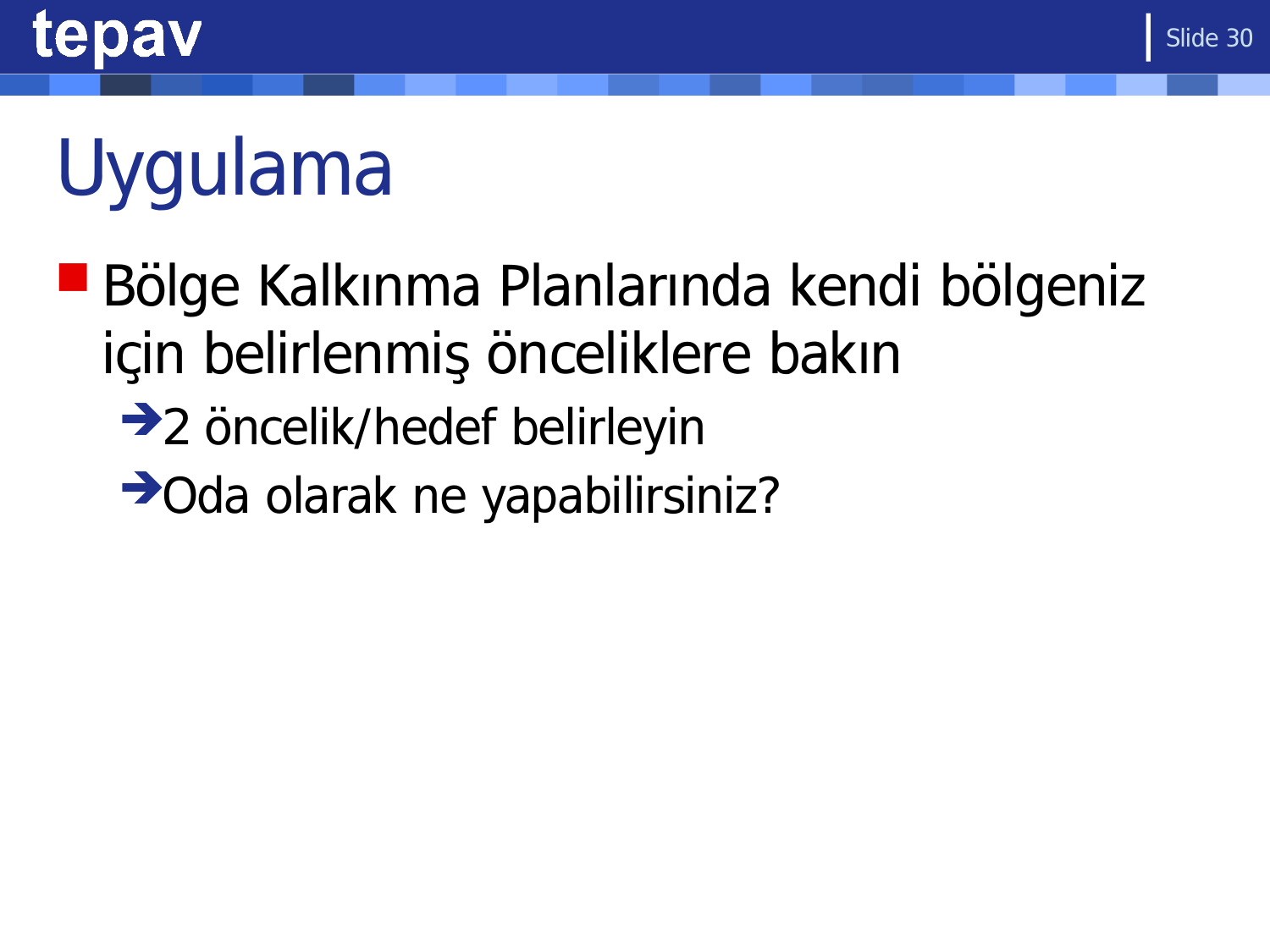

Slide 30
# Uygulama
Bölge Kalkınma Planlarında kendi bölgeniz için belirlenmiş önceliklere bakın
2 öncelik/hedef belirleyin
Oda olarak ne yapabilirsiniz?